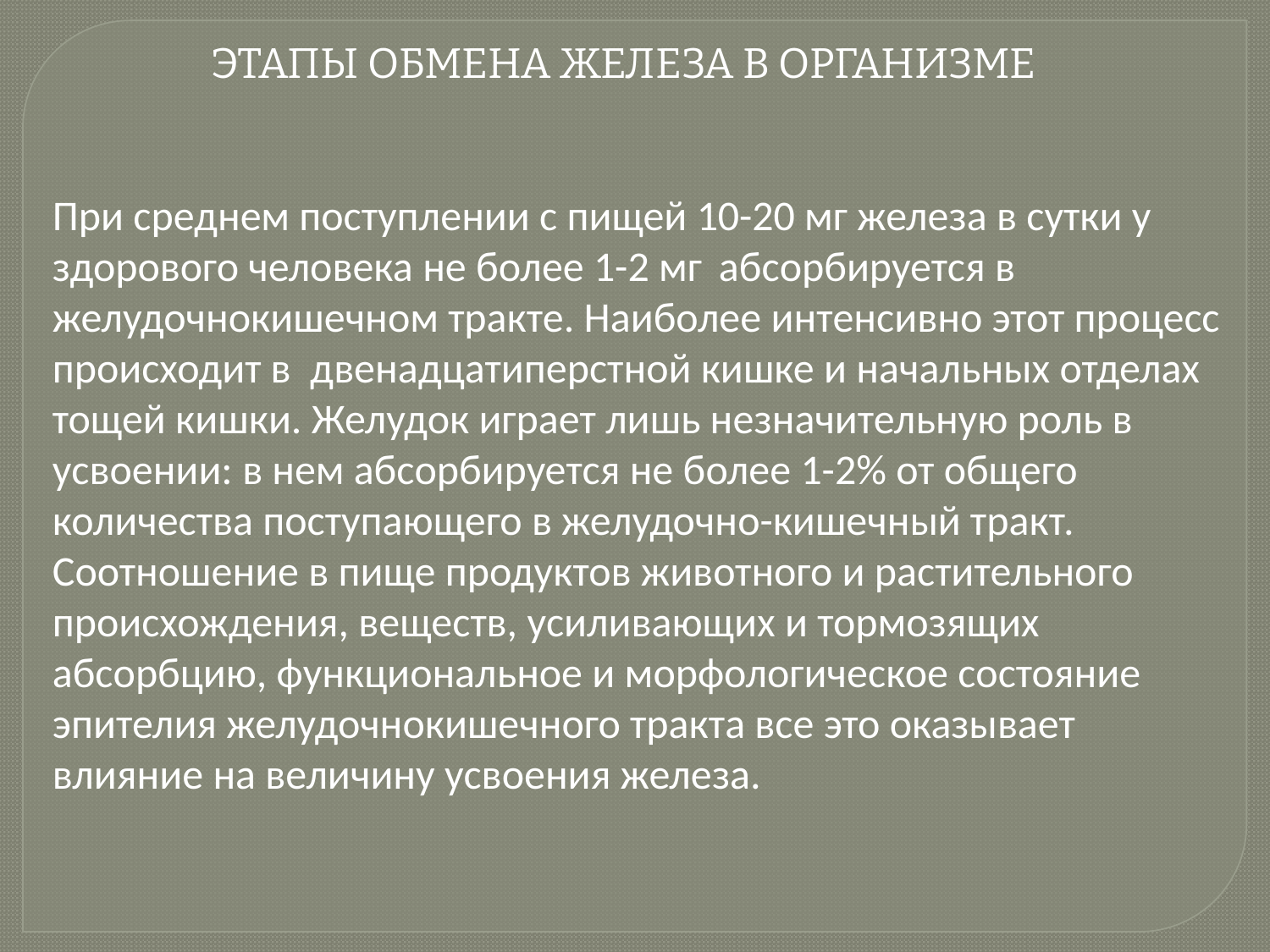

ЭТАПЫ ОБМЕНА ЖЕЛЕЗА В ОРГАНИЗМЕ
При среднем поступлении с пищей 10-20 мг железа в сутки у здорового человека не более 1-2 мг  абсорбируется в желудочнокишечном тракте. Наиболее интенсивно этот процесс происходит в  двенадцатиперстной кишке и начальных отделах тощей кишки. Желудок играет лишь незначительную роль в усвоении: в нем абсорбируется не более 1-2% от общего количества поступающего в желудочно-кишечный тракт. Соотношение в пище продуктов животного и растительного происхождения, веществ, усиливающих и тормозящих абсорбцию, функциональное и морфологическое состояние эпителия желудочнокишечного тракта все это оказывает влияние на величину усвоения железа.